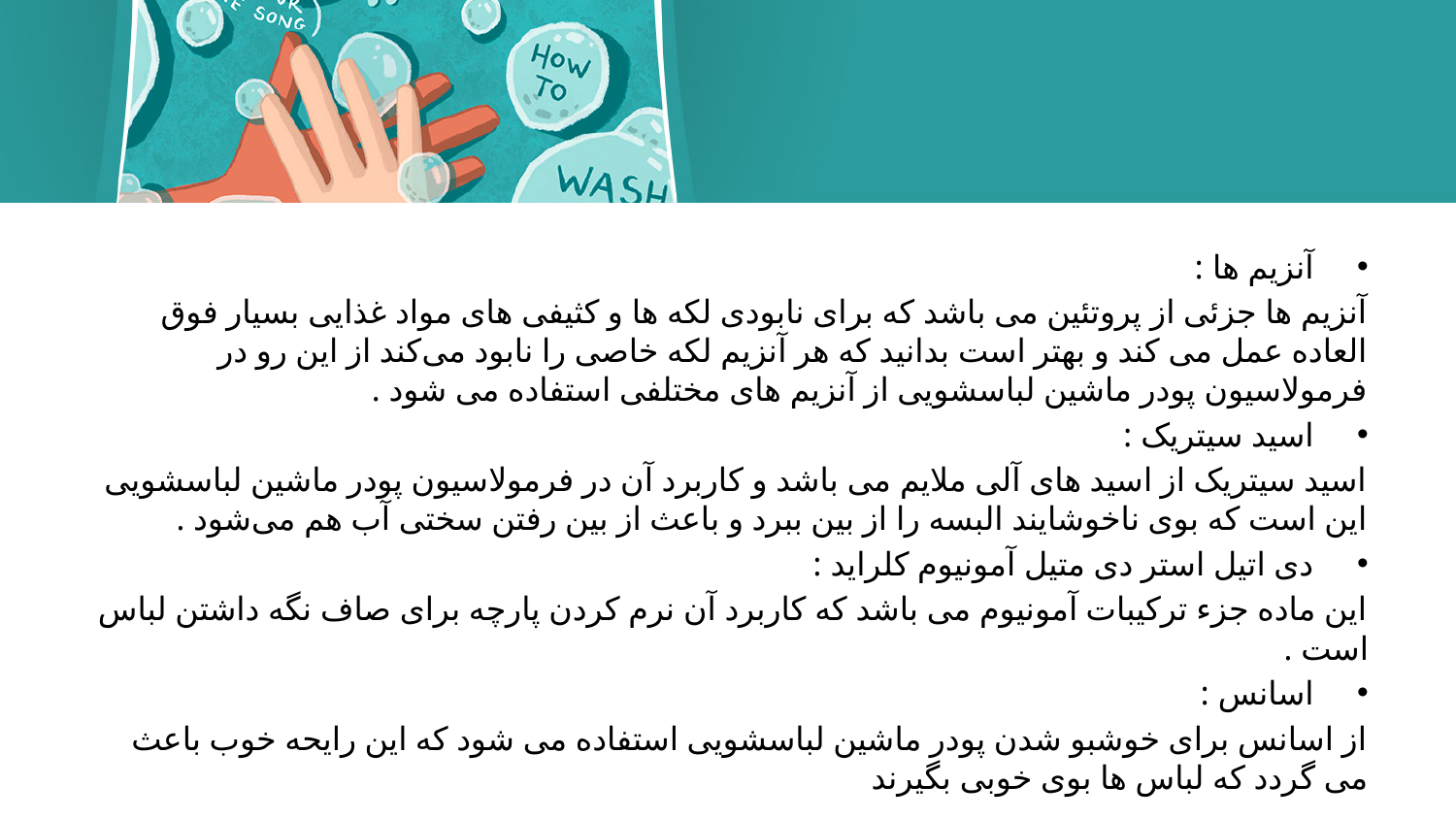

#
آنزیم ها :
آنزیم ها جزئی از پروتئین می باشد که برای نابودی لکه ها و کثیفی های مواد غذایی بسیار فوق العاده عمل می کند و بهتر است بدانید که هر آنزیم لکه خاصی را نابود می‌کند از این رو در فرمولاسیون پودر ماشین لباسشویی از آنزیم های مختلفی استفاده می شود .
اسید سیتریک :
اسید سیتریک از اسید های آلی ملایم می باشد و کاربرد آن در فرمولاسیون پودر ماشین لباسشویی این است که بوی ناخوشایند البسه را از بین ببرد و باعث از بین رفتن سختی آب هم می‌شود .
دی اتیل استر دی متیل آمونیوم کلراید :
این ماده جزء ترکیبات آمونیوم می باشد که کاربرد آن نرم کردن پارچه برای صاف نگه داشتن لباس است .
اسانس :
از اسانس برای خوشبو شدن پودر ماشین لباسشویی استفاده می شود که این رایحه خوب باعث می گردد که لباس ها بوی خوبی بگیرند